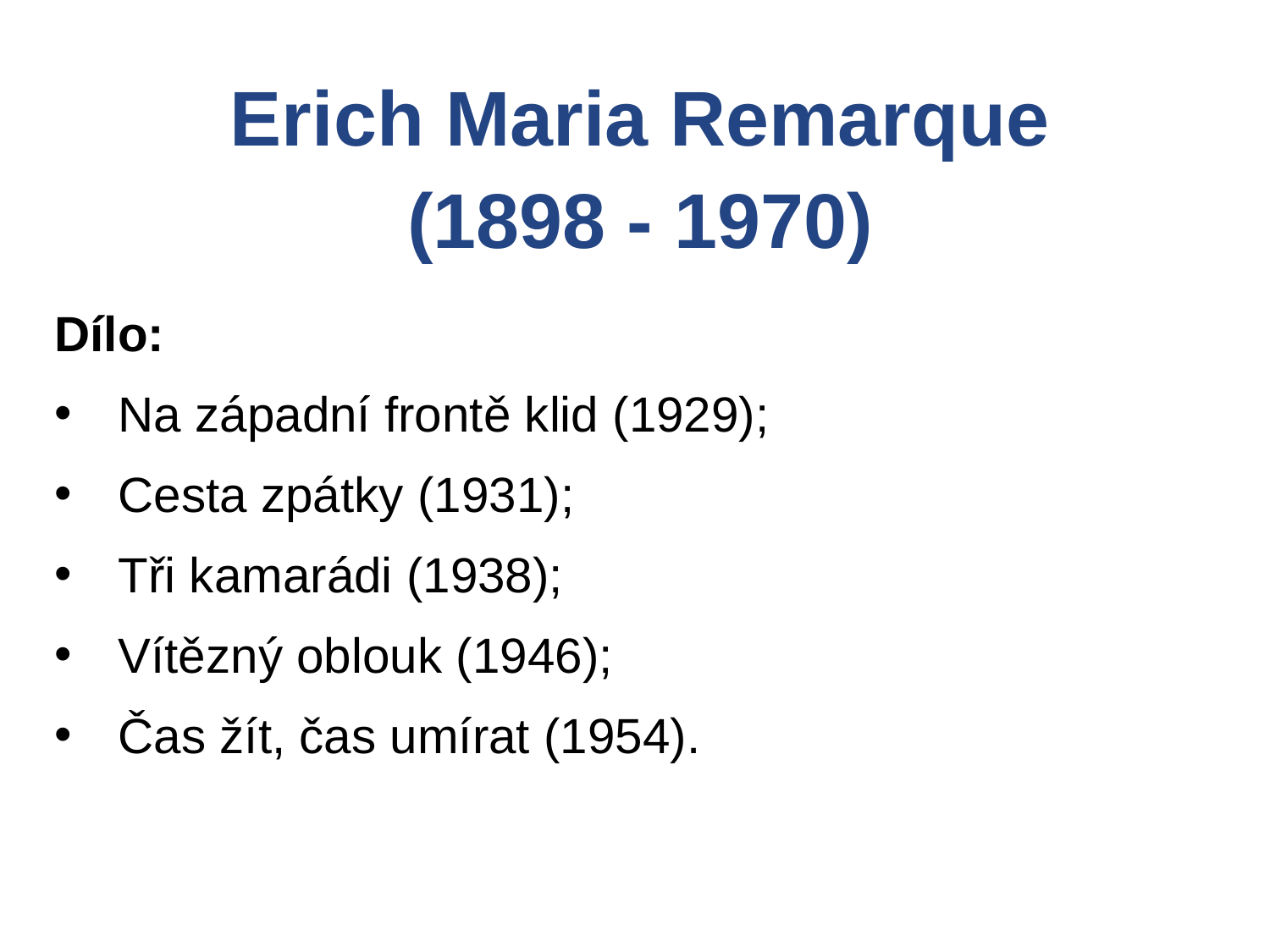

Erich Maria Remarque
(1898 - 1970)
Dílo:
Na západní frontě klid (1929);
Cesta zpátky (1931);
Tři kamarádi (1938);
Vítězný oblouk (1946);
Čas žít, čas umírat (1954).